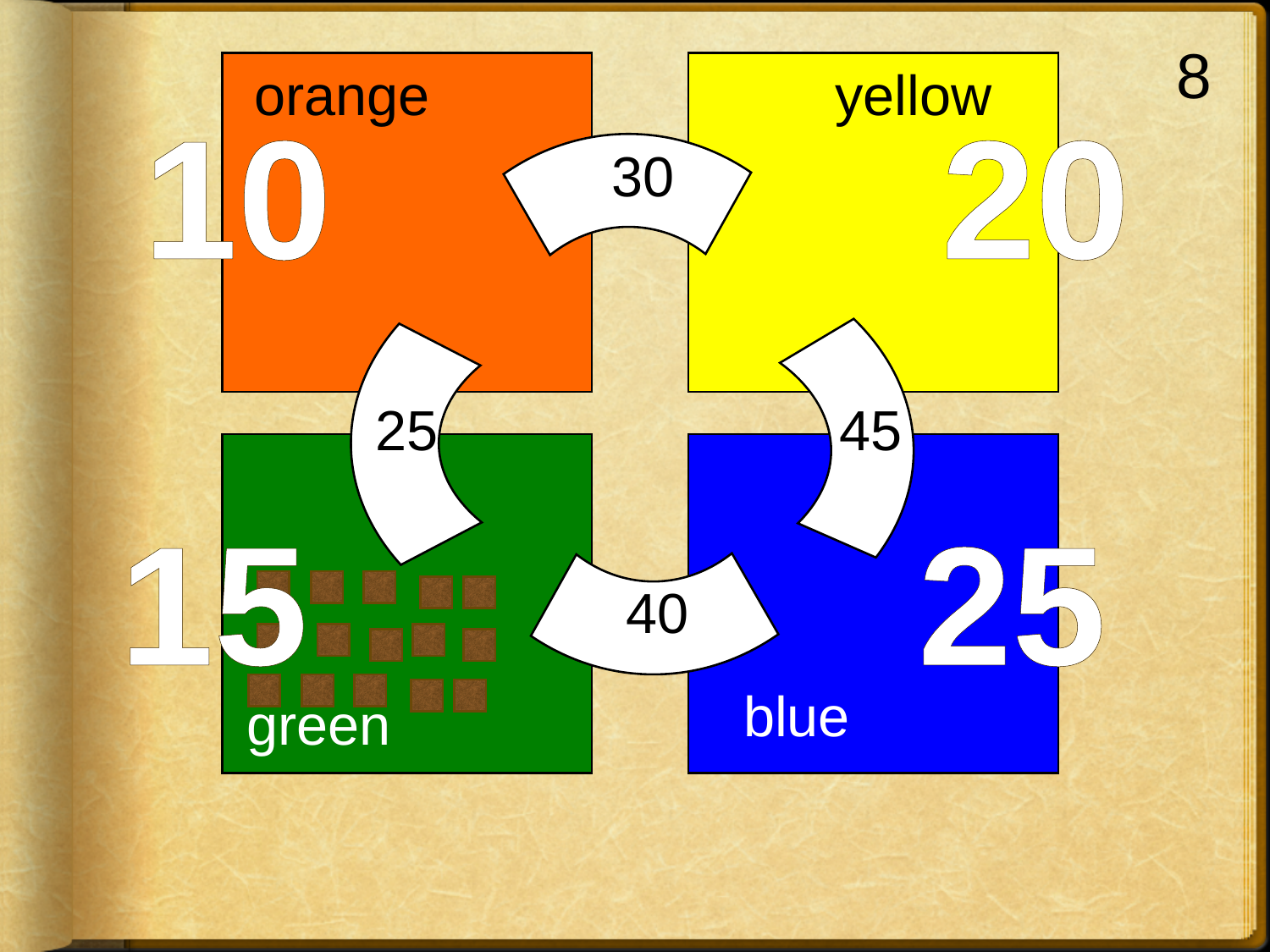

8

orange

yellow
10             20

15             25
 30

 40

 25

   45

blue

green